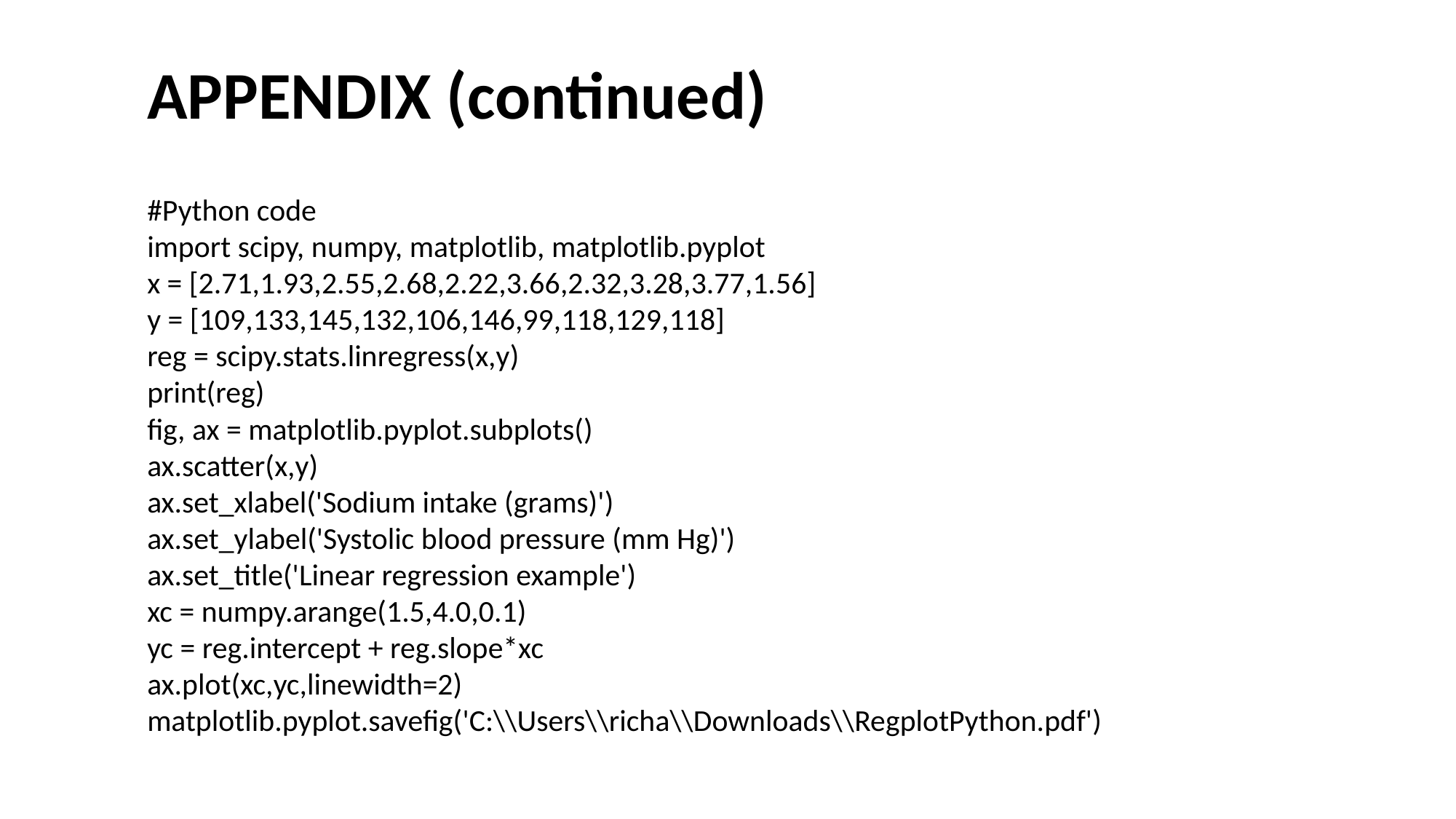

#
APPENDIX (continued)

#Python code
import scipy, numpy, matplotlib, matplotlib.pyplot
x = [2.71,1.93,2.55,2.68,2.22,3.66,2.32,3.28,3.77,1.56]
y = [109,133,145,132,106,146,99,118,129,118]
reg = scipy.stats.linregress(x,y)
print(reg)
fig, ax = matplotlib.pyplot.subplots()
ax.scatter(x,y)
ax.set_xlabel('Sodium intake (grams)')
ax.set_ylabel('Systolic blood pressure (mm Hg)')
ax.set_title('Linear regression example')
xc = numpy.arange(1.5,4.0,0.1)
yc = reg.intercept + reg.slope*xc
ax.plot(xc,yc,linewidth=2)
matplotlib.pyplot.savefig('C:\\Users\\richa\\Downloads\\RegplotPython.pdf')